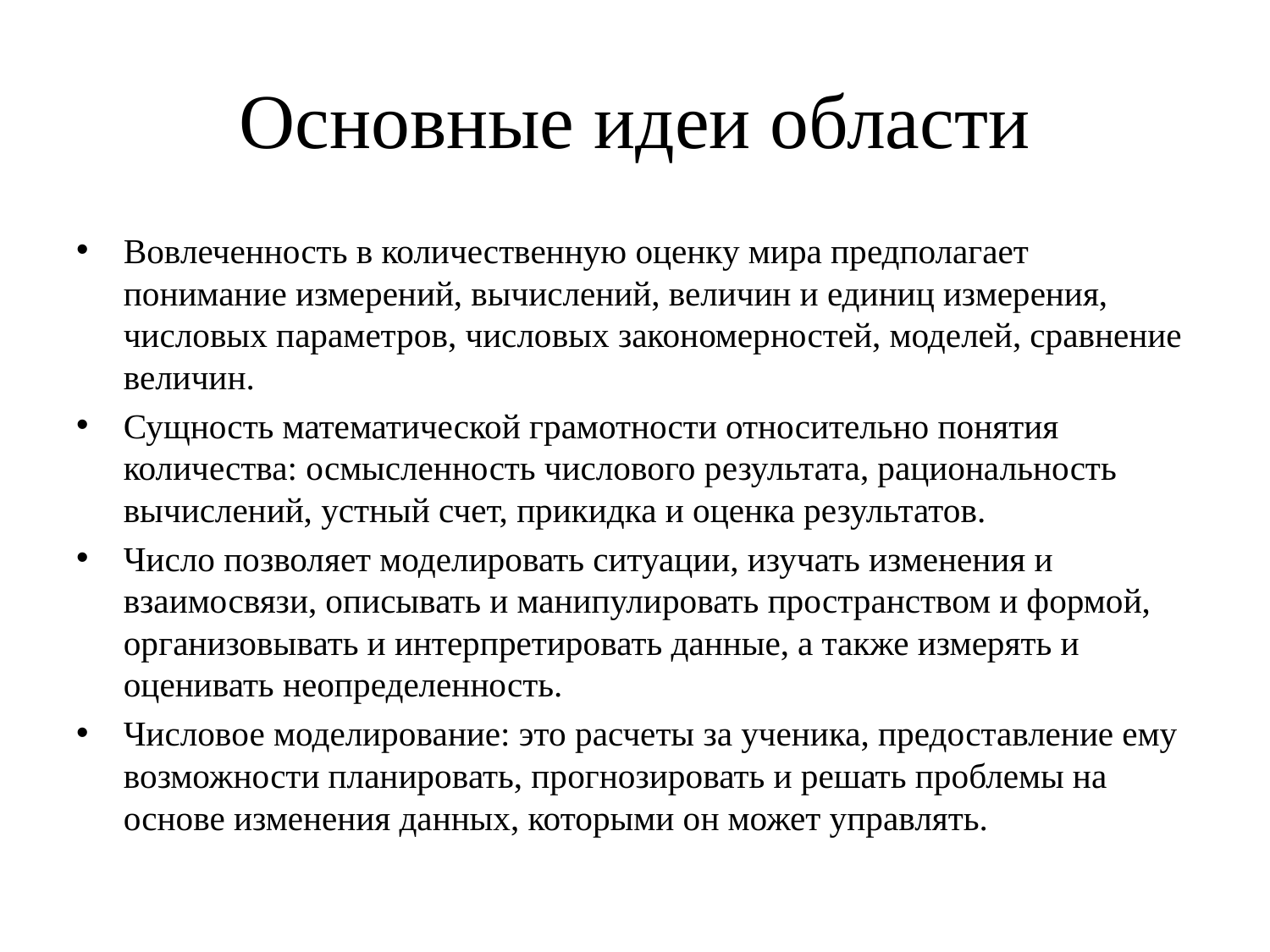

# Основные идеи области
Вовлеченность в количественную оценку мира предполагает понимание измерений, вычислений, величин и единиц измерения, числовых параметров, числовых закономерностей, моделей, сравнение величин.
Сущность математической грамотности относительно понятия количества: осмысленность числового результата, рациональность вычислений, устный счет, прикидка и оценка результатов.
Число позволяет моделировать ситуации, изучать изменения и взаимосвязи, описывать и манипулировать пространством и формой, организовывать и интерпретировать данные, а также измерять и оценивать неопределенность.
Числовое моделирование: это расчеты за ученика, предоставление ему возможности планировать, прогнозировать и решать проблемы на основе изменения данных, которыми он может управлять.